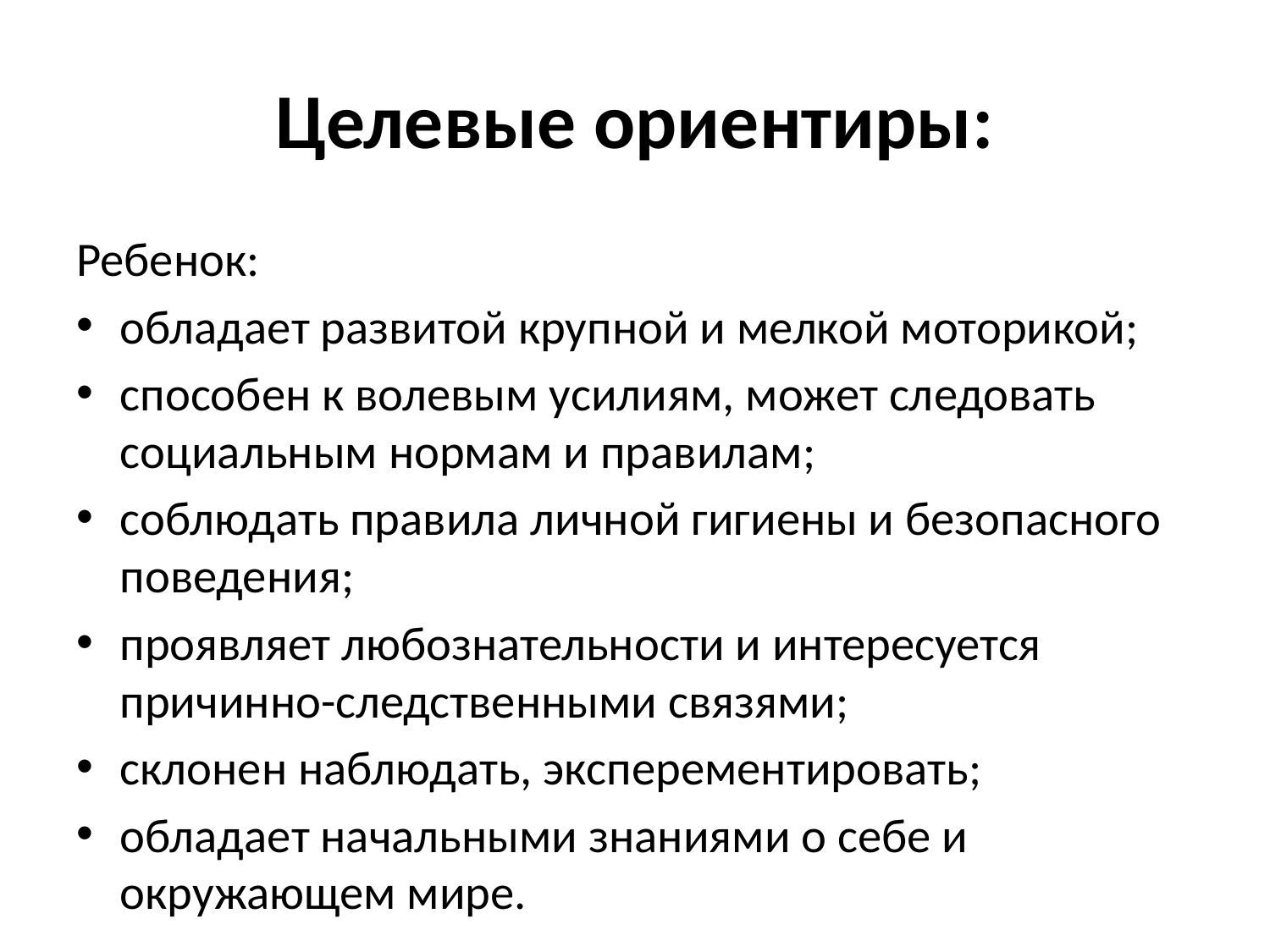

# Целевые ориентиры:
Ребенок:
обладает развитой крупной и мелкой моторикой;
способен к волевым усилиям, может следовать социальным нормам и правилам;
соблюдать правила личной гигиены и безопасного поведения;
проявляет любознательности и интересуется причинно-следственными связями;
склонен наблюдать, эксперементировать;
обладает начальными знаниями о себе и окружающем мире.